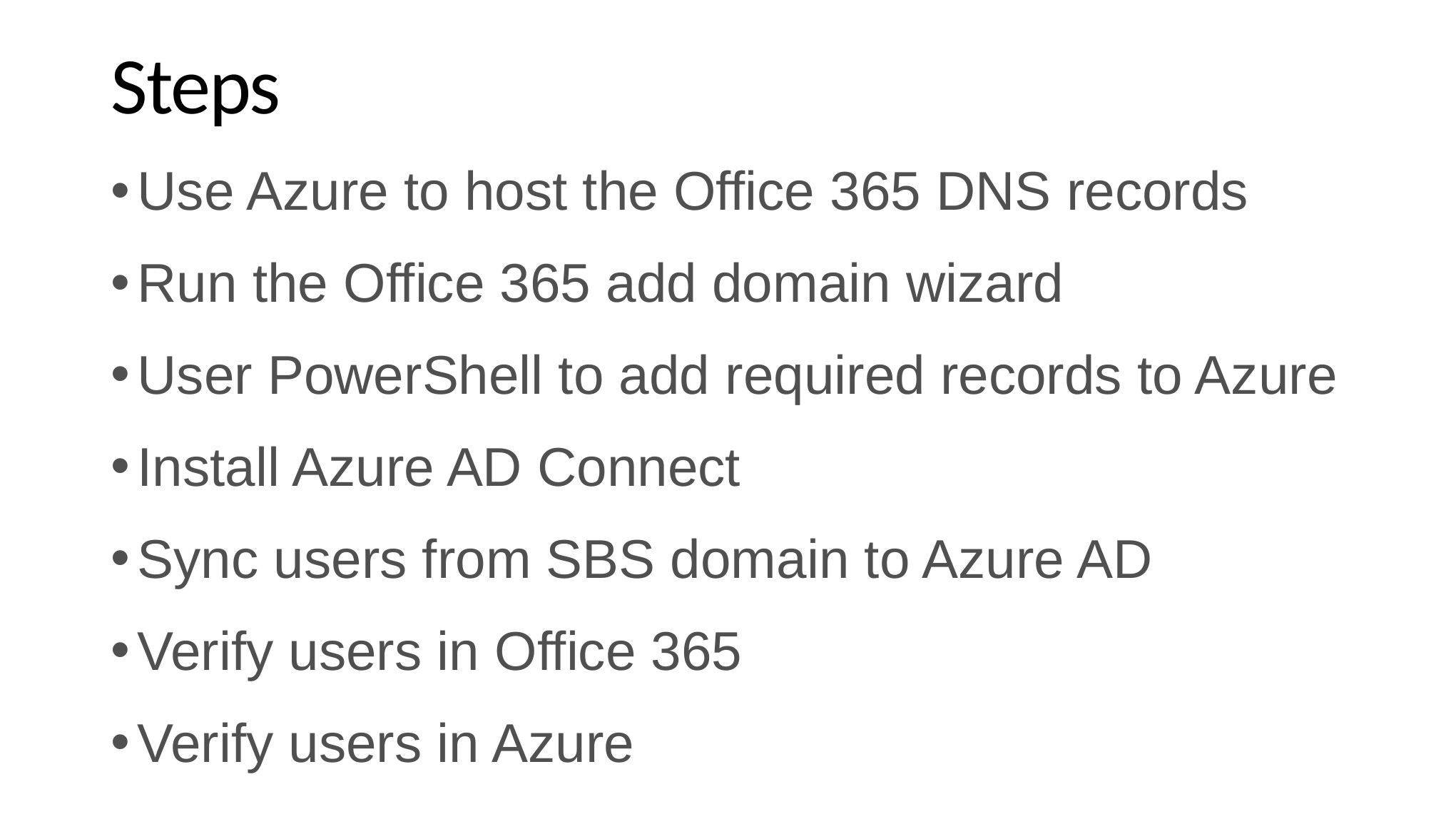

# Steps
Use Azure to host the Office 365 DNS records
Run the Office 365 add domain wizard
User PowerShell to add required records to Azure
Install Azure AD Connect
Sync users from SBS domain to Azure AD
Verify users in Office 365
Verify users in Azure